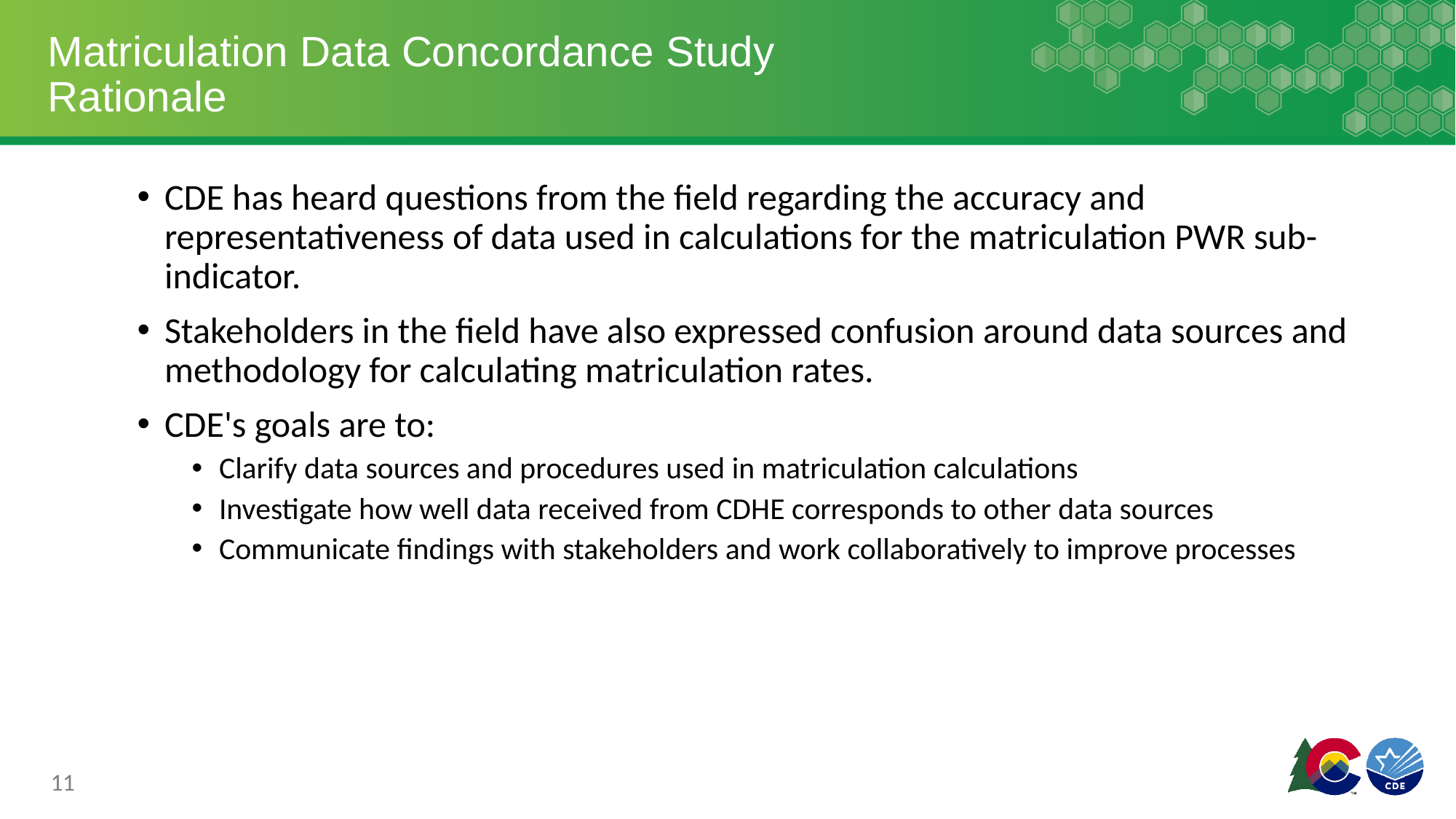

# Matriculation Data Concordance Study Rationale
CDE has heard questions from the field regarding the accuracy and representativeness of data used in calculations for the matriculation PWR sub-indicator.
Stakeholders in the field have also expressed confusion around data sources and methodology for calculating matriculation rates.
CDE's goals are to:
Clarify data sources and procedures used in matriculation calculations
Investigate how well data received from CDHE corresponds to other data sources
Communicate findings with stakeholders and work collaboratively to improve processes
11